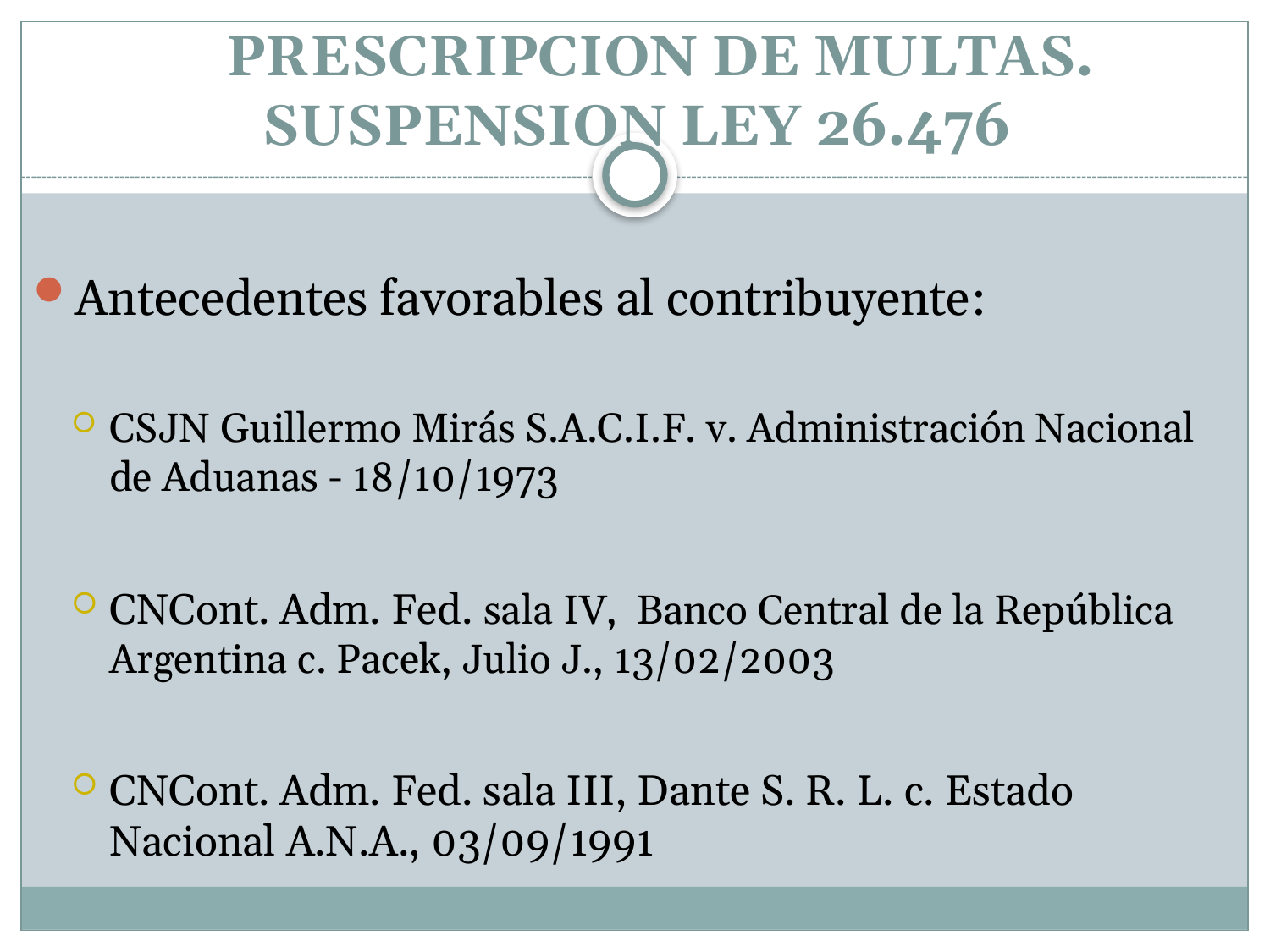

# PRESCRIPCION DE MULTAS. SUSPENSION LEY 26.476

Antecedentes favorables al contribuyente:

CSJN Guillermo Mirás S.A.C.I.F. v. Administración Nacional de Aduanas - 18/10/1973

CNCont. Adm. Fed. sala IV,  Banco Central de la República Argentina c. Pacek, Julio J., 13/02/2003

CNCont. Adm. Fed. sala III, Dante S. R. L. c. Estado Nacional A.N.A., 03/09/1991